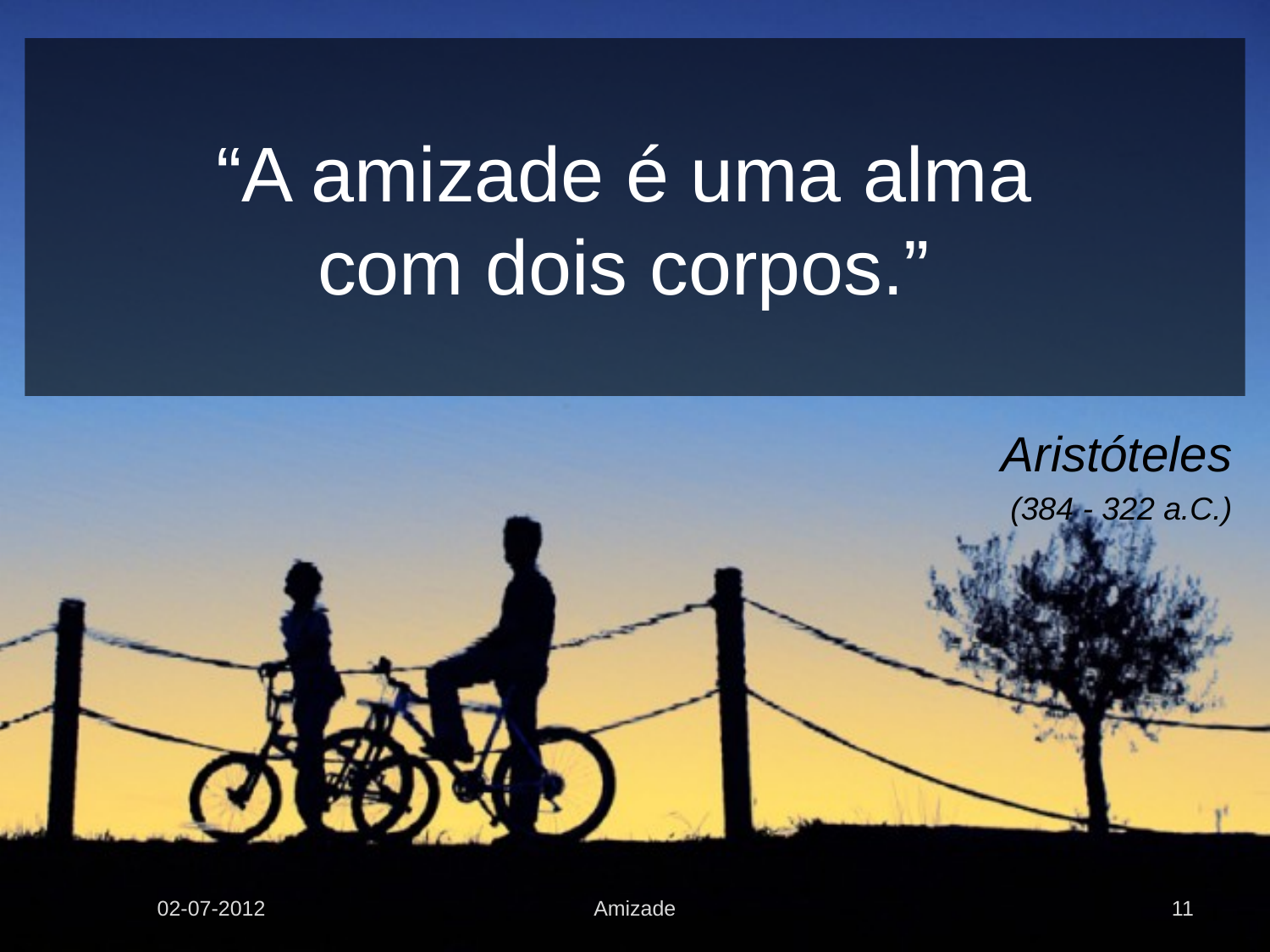

# “A amizade é uma alma com dois corpos.”
Aristóteles
(384 - 322 a.C.)
02-07-2012
Amizade
11